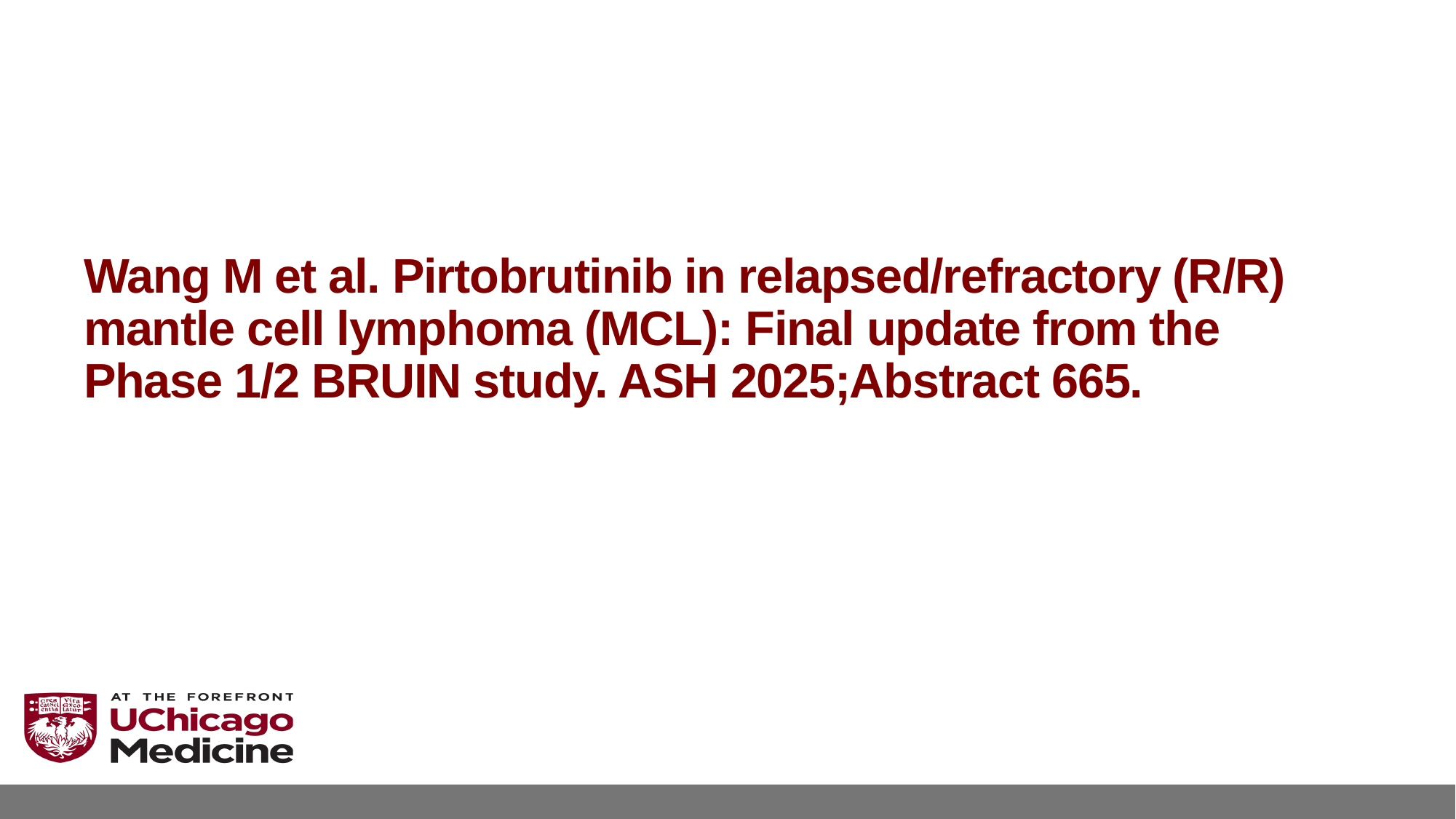

# Wang M et al. Pirtobrutinib in relapsed/refractory (R/R) mantle cell lymphoma (MCL): Final update from the Phase 1/2 BRUIN study. ASH 2025;Abstract 665.